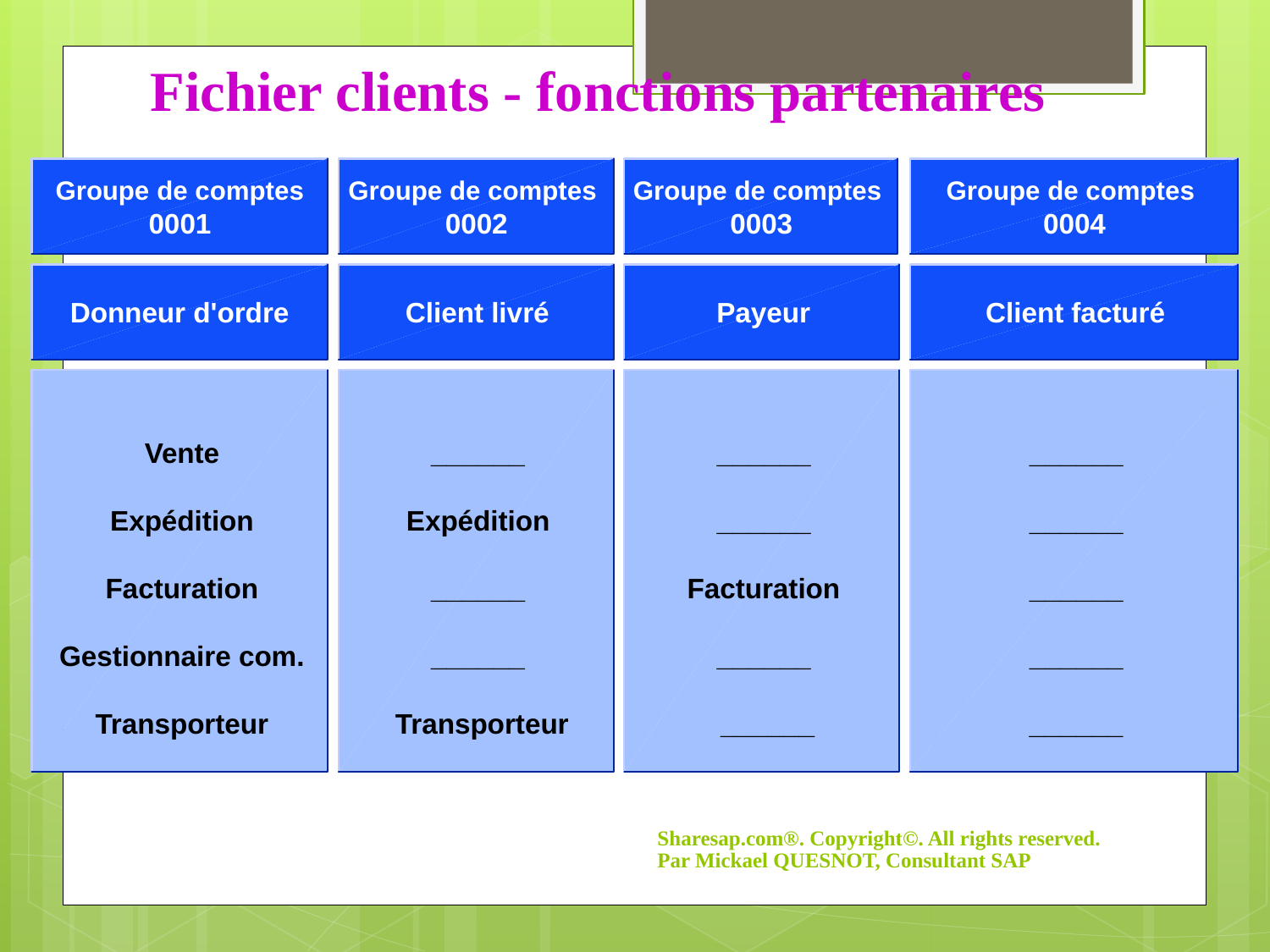

Fichier clients - fonctions partenaires

Groupe de comptes
0001

Groupe de comptes
0002

Groupe de comptes
0003

Groupe de comptes
0004

Donneur d'ordre

Client livré
Payeur
Client facturé

______
 Expédition
 ______
______
 Transporteur

______
______
 Facturation
______
 ______

______
______
______
______
 ______
Vente
Expédition
 Facturation
Gestionnaire com.
Transporteur
Sharesap.com®. Copyright©. All rights reserved. Par Mickael QUESNOT, Consultant SAP